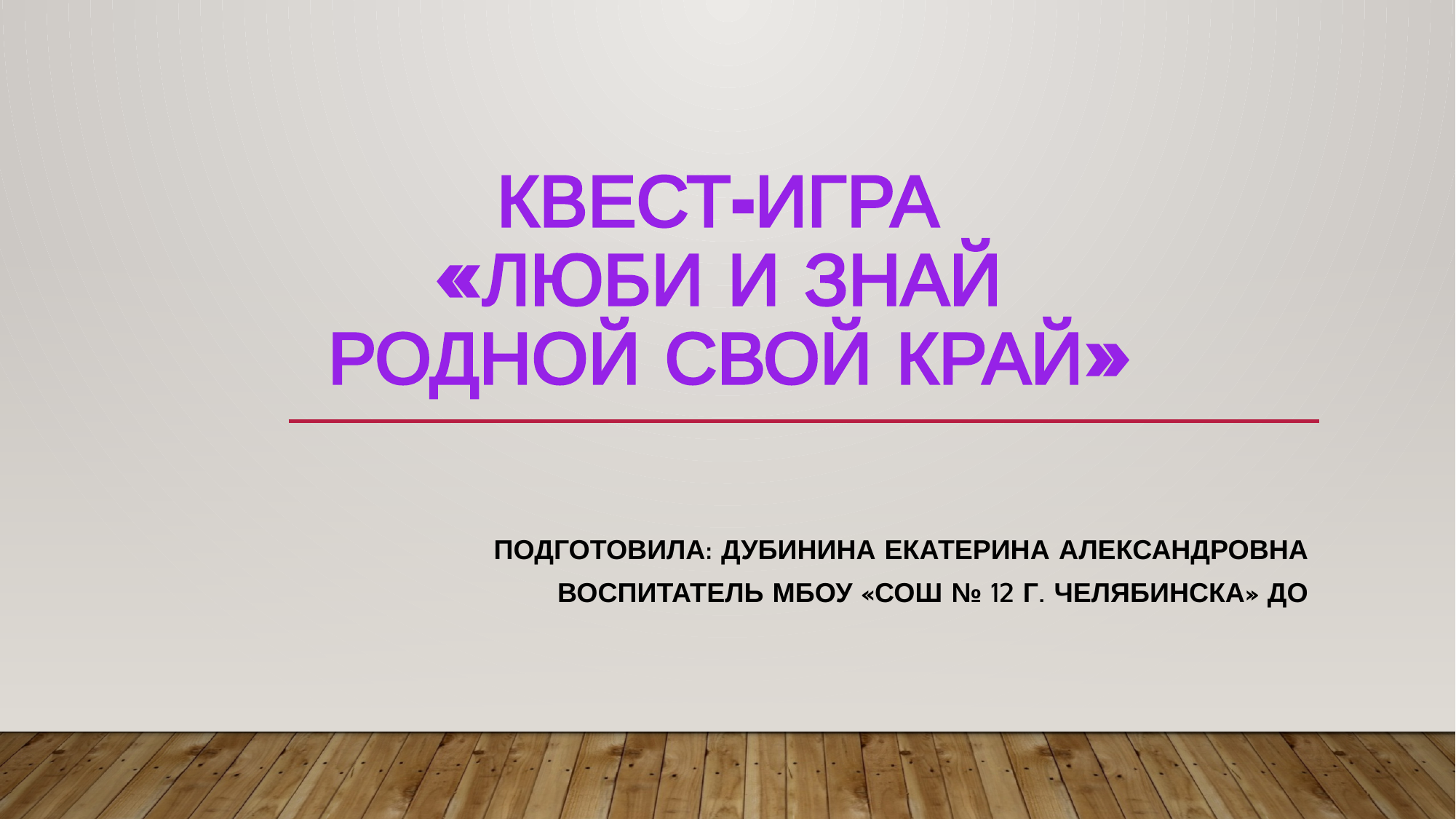

# Квест-игра «Люби и знай родной свой край»

Подготовила: Дубинина Екатерина Александровна
Воспитатель МБОУ «СОШ № 12 г. Челябинска» ДО